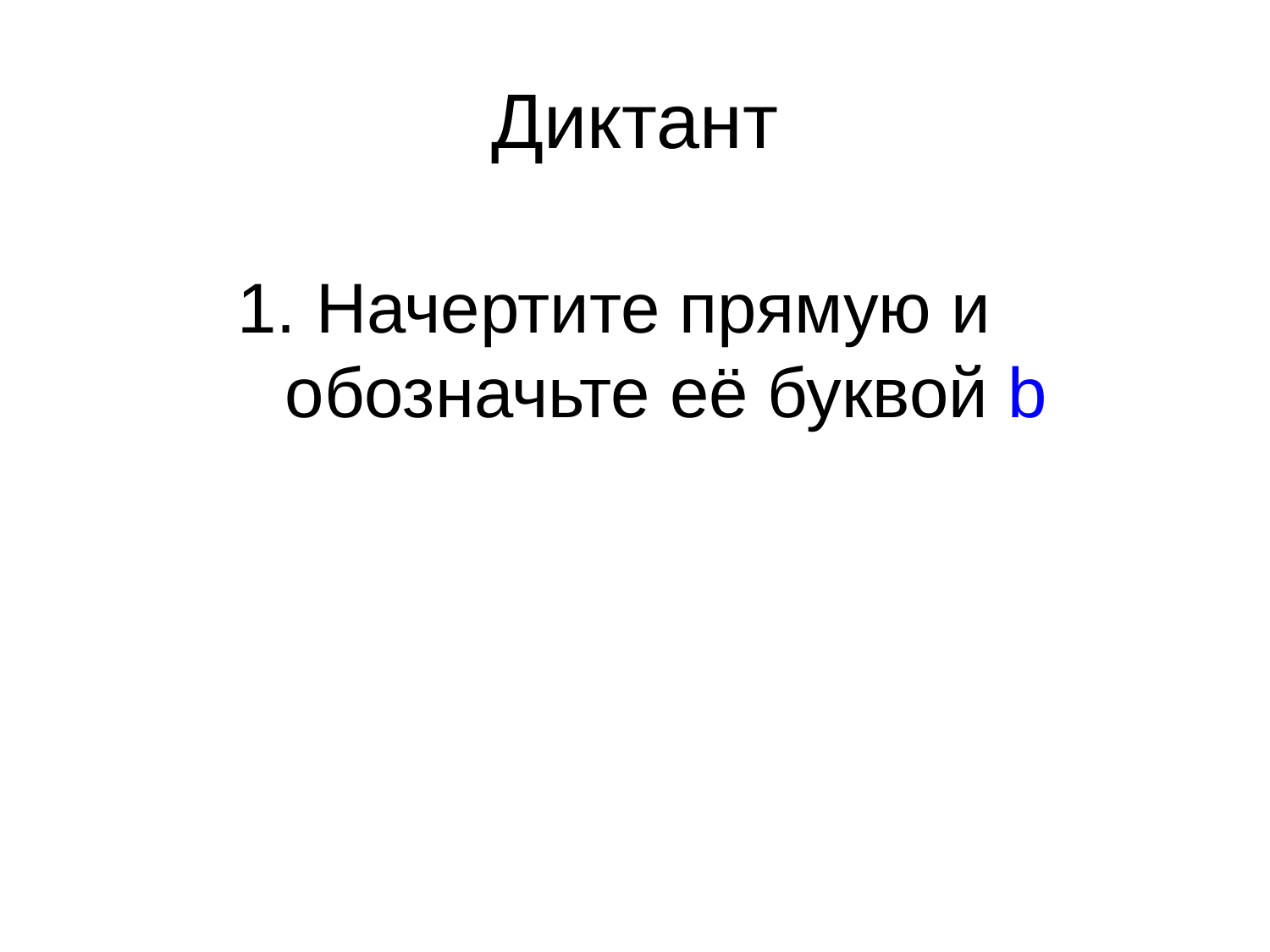

# Диктант
1. Начертите прямую и обозначьте её буквой b